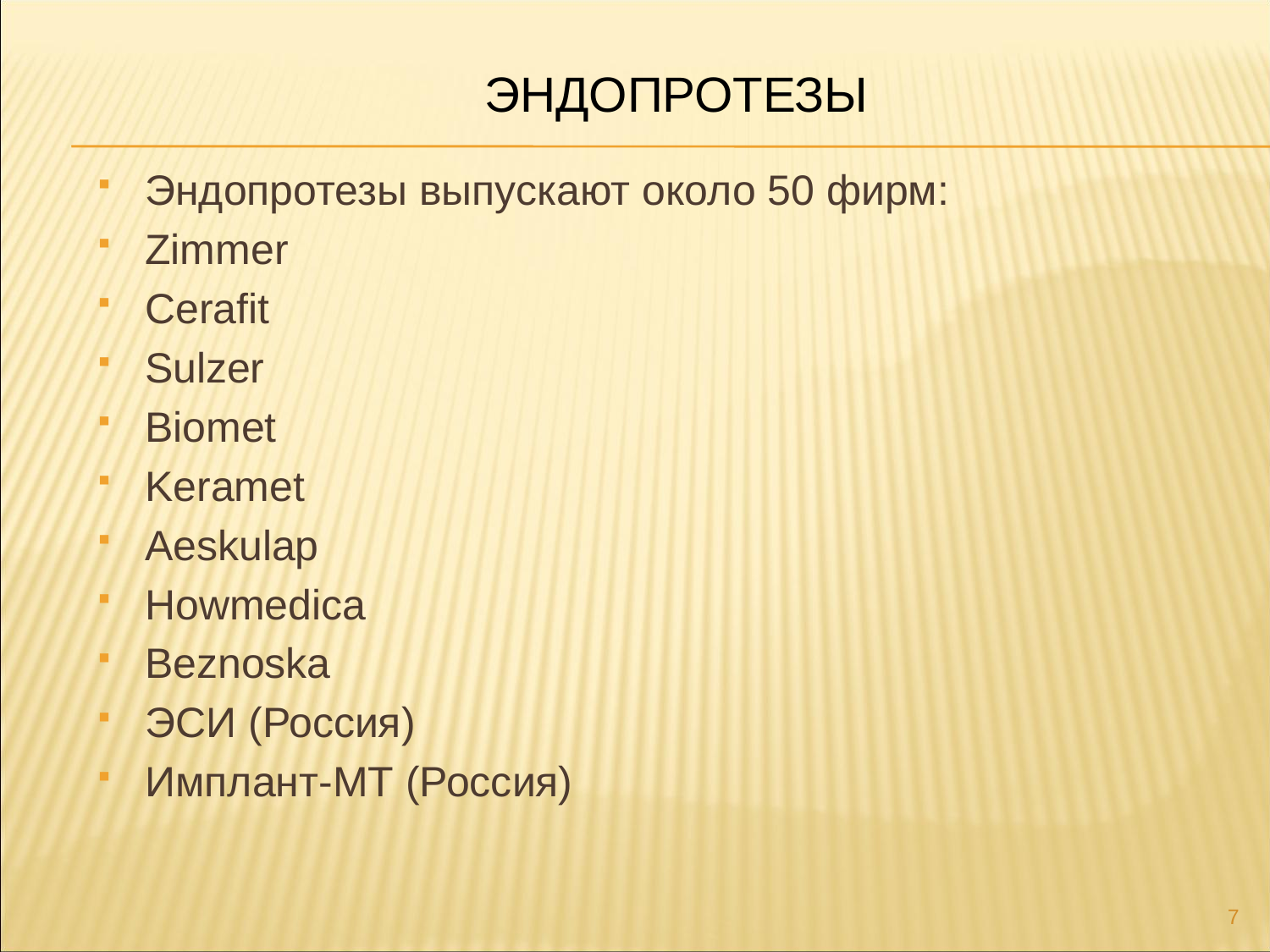

# Эндопротезы
Эндопротезы выпускают около 50 фирм:
Zimmer
Cerafit
Sulzer
Biomet
Keramet
Aeskulap
Howmedica
Beznoska
ЭСИ (Россия)
Имплант-МТ (Россия)

7